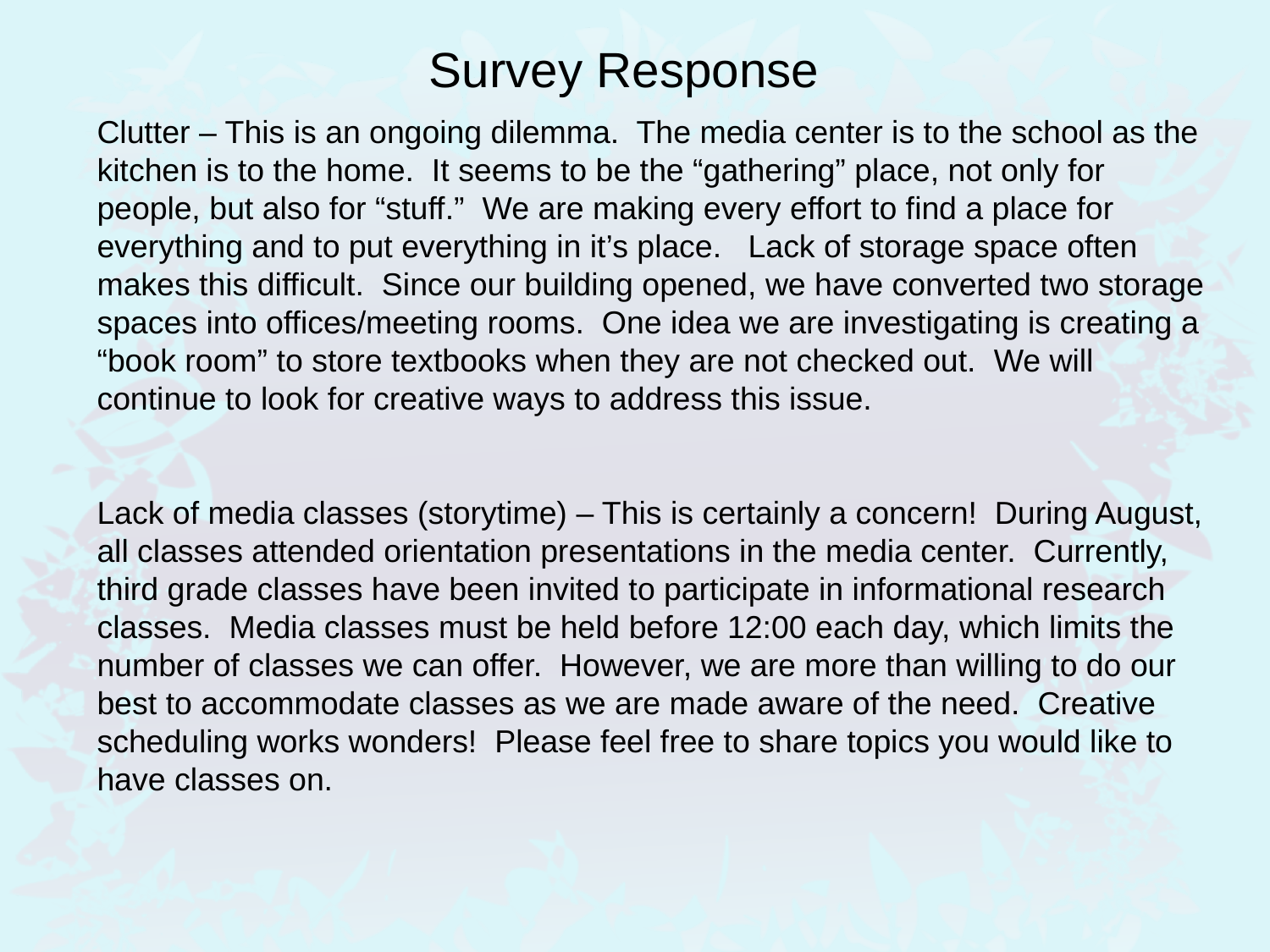

Survey Response
Clutter – This is an ongoing dilemma.  The media center is to the school as the kitchen is to the home.  It seems to be the “gathering” place, not only for people, but also for “stuff.”  We are making every effort to find a place for everything and to put everything in it’s place.   Lack of storage space often makes this difficult.  Since our building opened, we have converted two storage spaces into offices/meeting rooms.  One idea we are investigating is creating a “book room” to store textbooks when they are not checked out.  We will continue to look for creative ways to address this issue.

Lack of media classes (storytime) – This is certainly a concern!  During August, all classes attended orientation presentations in the media center.  Currently, third grade classes have been invited to participate in informational research classes.  Media classes must be held before 12:00 each day, which limits the number of classes we can offer.  However, we are more than willing to do our best to accommodate classes as we are made aware of the need.  Creative scheduling works wonders!  Please feel free to share topics you would like to have classes on.